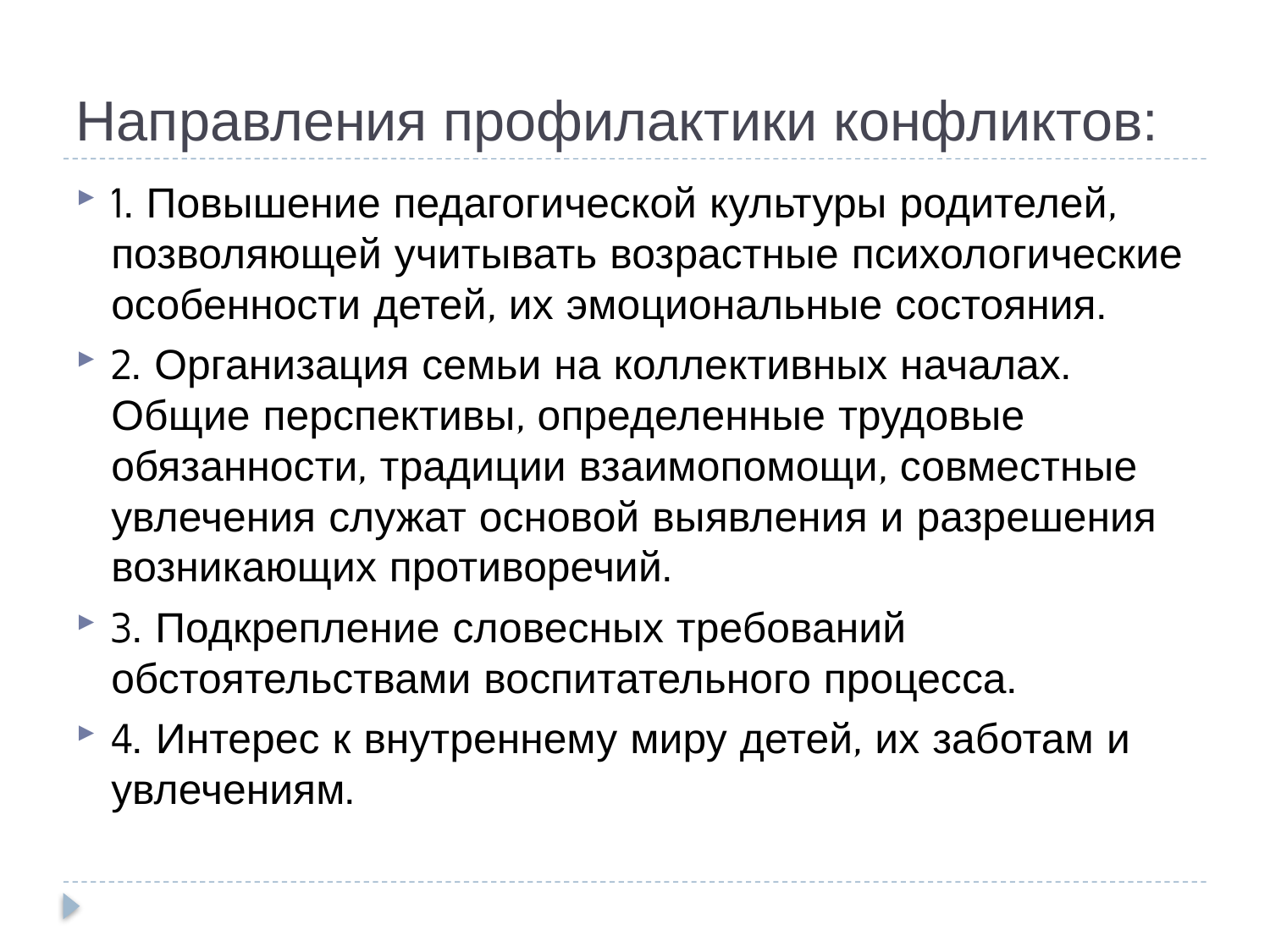

# Направления профилактики конфликтов:
1. Повышение педагогической культуры родителей, позволяющей учитывать возрастные психологические особенности детей, их эмоциональные состояния.
2. Организация семьи на коллективных началах. Общие перспективы, определенные трудовые обязанности, традиции взаимопомощи, совместные увлечения служат основой выявления и разрешения возникающих противоречий.
3. Подкрепление словесных требований обстоятельствами воспитательного процесса.
4. Интерес к внутреннему миру детей, их заботам и увлечениям.